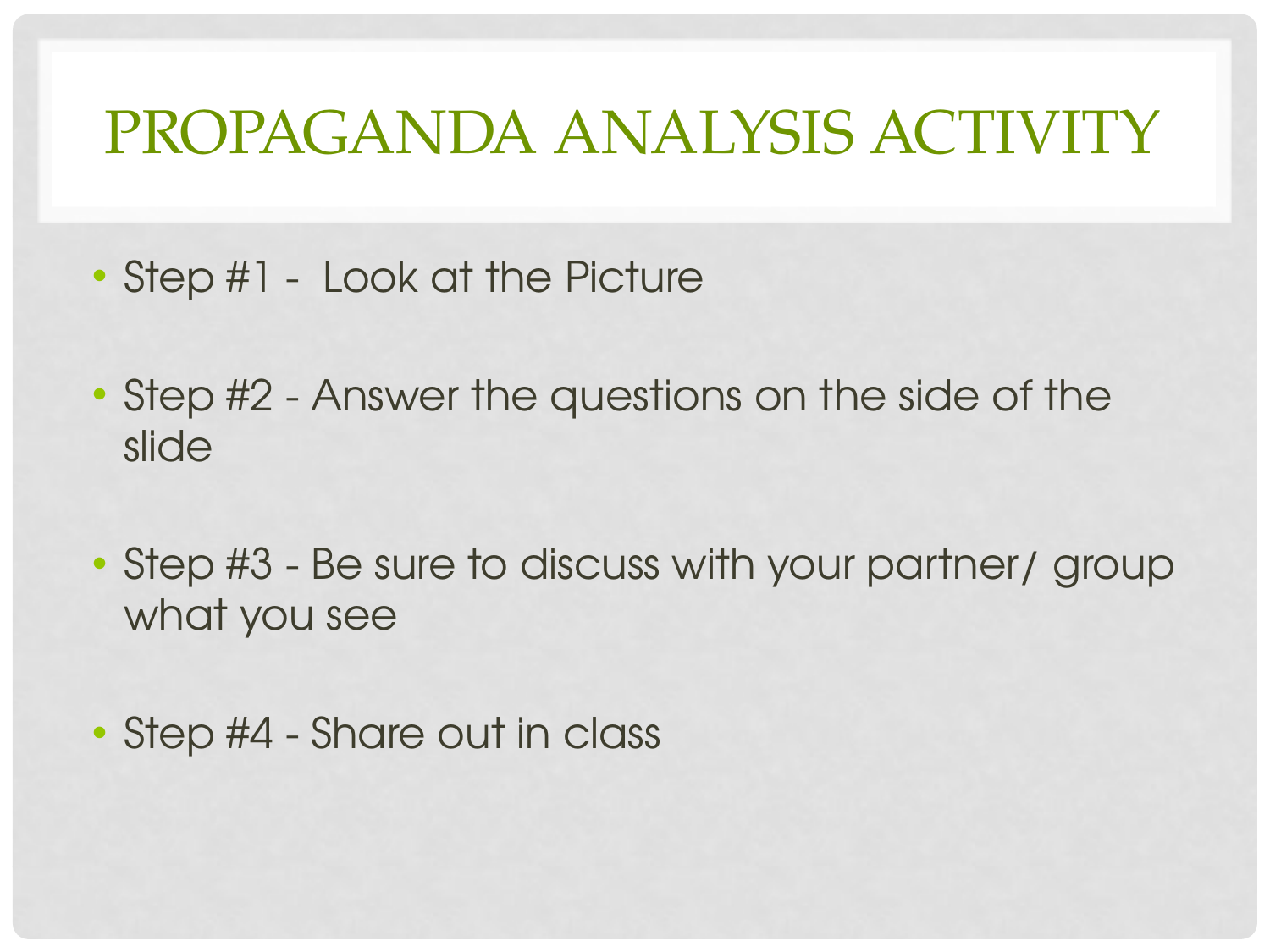

# Propaganda Analysis Activity
Step #1 -  Look at the Picture

Step #2 - Answer the questions on the side of the slide

Step #3 - Be sure to discuss with your partner/ group what you see

Step #4 - Share out in class